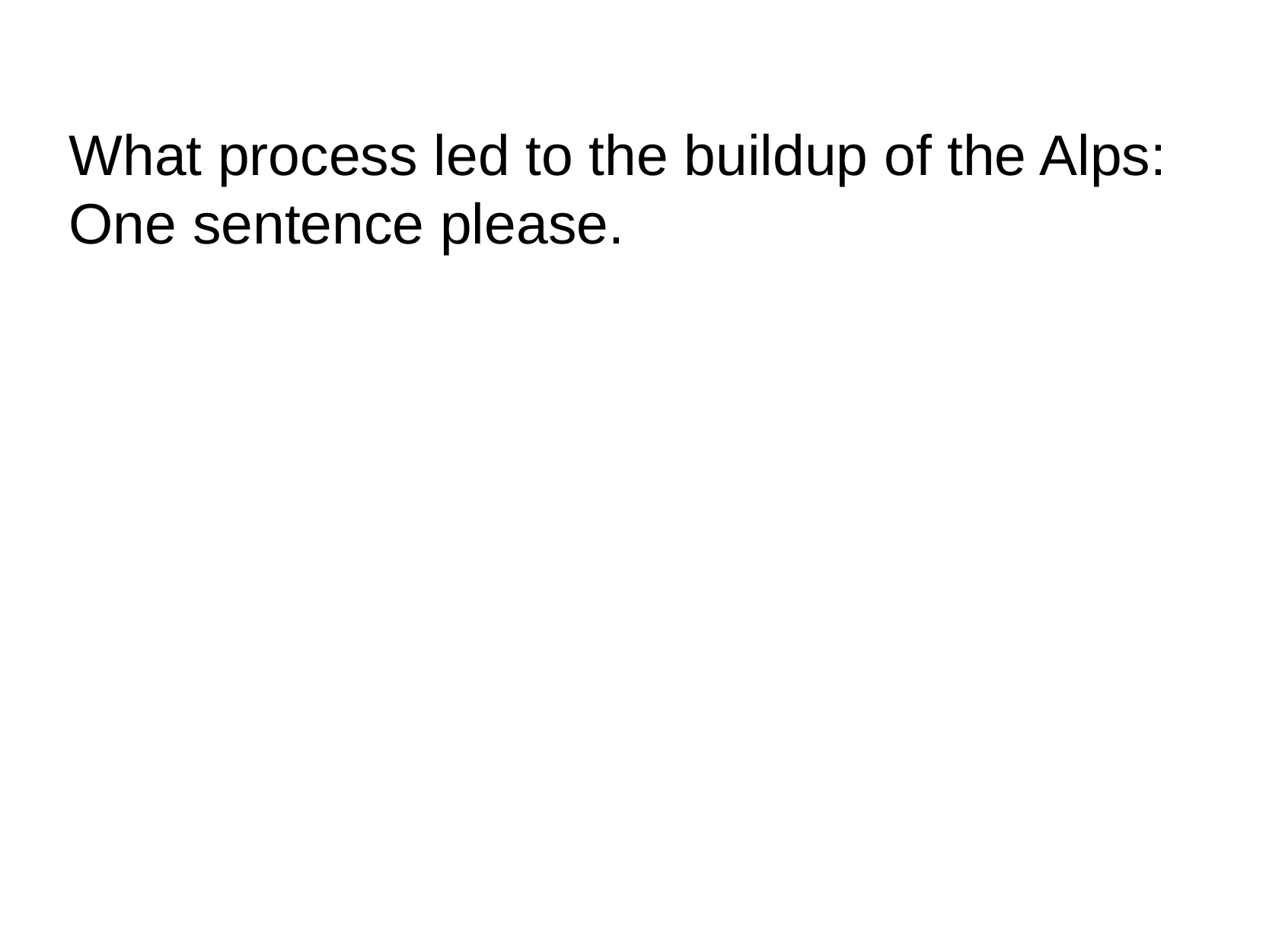

What process led to the buildup of the Alps:
One sentence please.